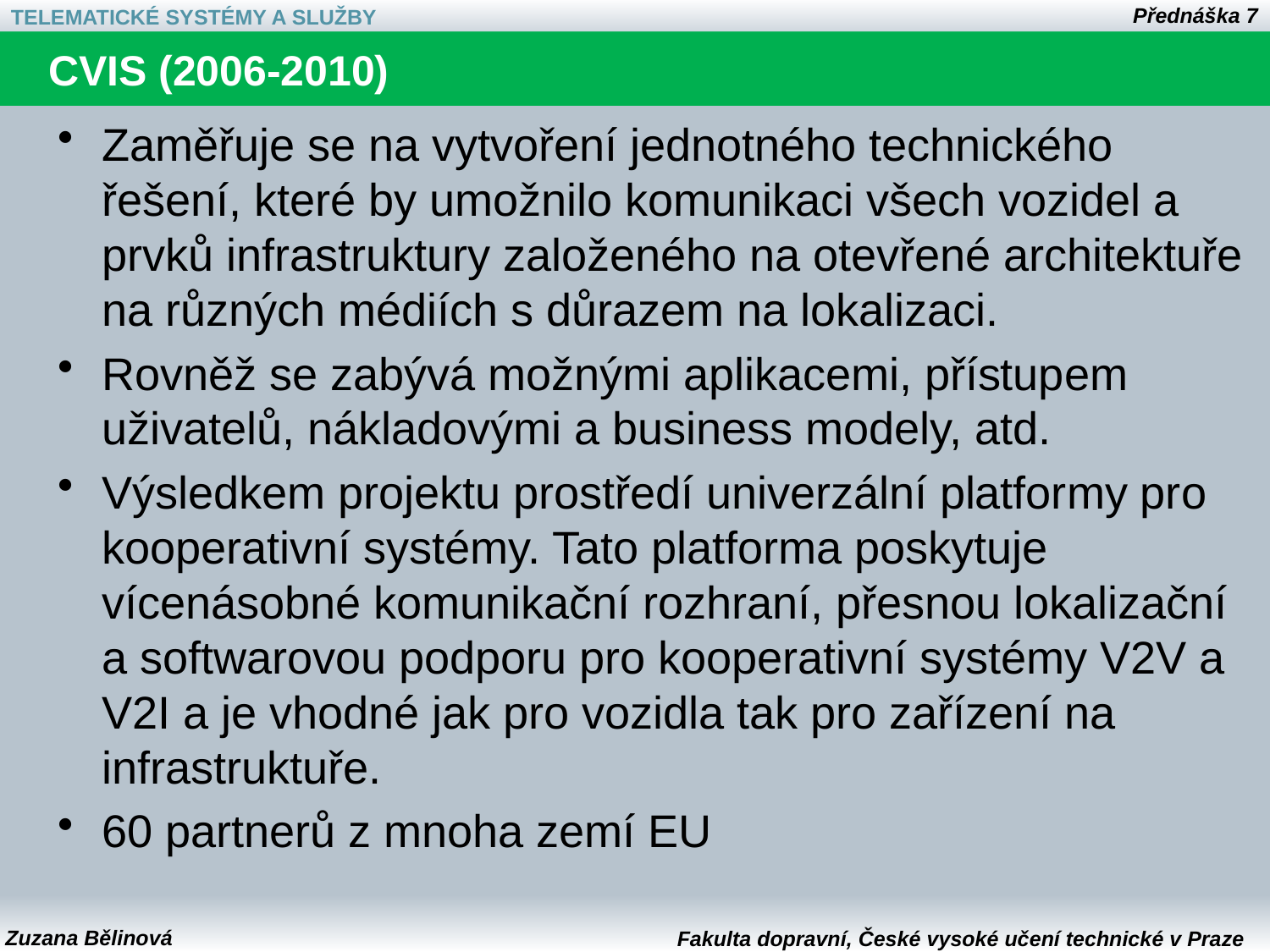

# CVIS (2006-2010)
Zaměřuje se na vytvoření jednotného technického řešení, které by umožnilo komunikaci všech vozidel a prvků infrastruktury založeného na otevřené architektuře na různých médiích s důrazem na lokalizaci.
Rovněž se zabývá možnými aplikacemi, přístupem uživatelů, nákladovými a business modely, atd.
Výsledkem projektu prostředí univerzální platformy pro kooperativní systémy. Tato platforma poskytuje vícenásobné komunikační rozhraní, přesnou lokalizační a softwarovou podporu pro kooperativní systémy V2V a V2I a je vhodné jak pro vozidla tak pro zařízení na infrastruktuře.
60 partnerů z mnoha zemí EU